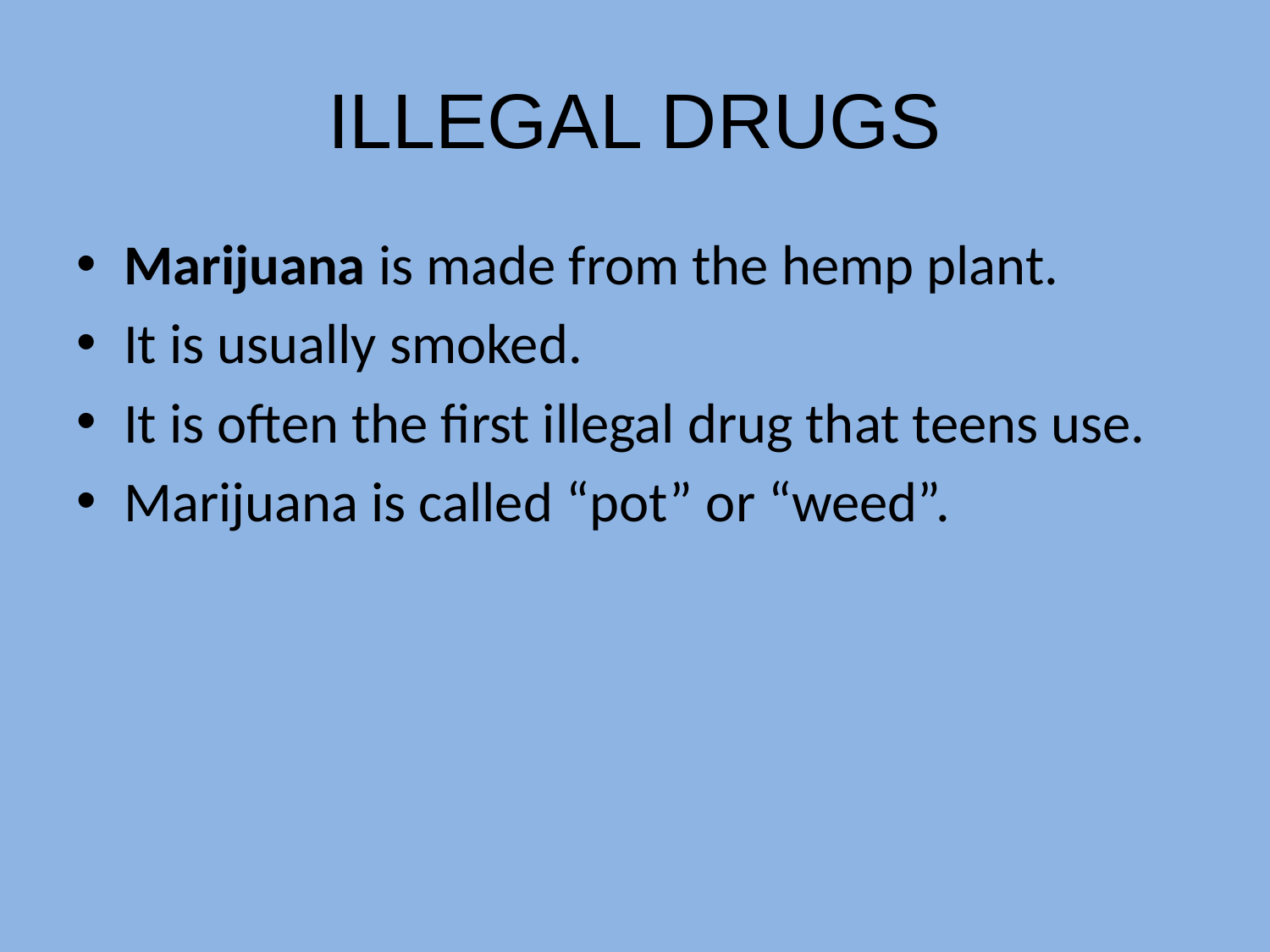

# ILLEGAL DRUGS
Marijuana is made from the hemp plant.
It is usually smoked.
It is often the first illegal drug that teens use.
Marijuana is called “pot” or “weed”.